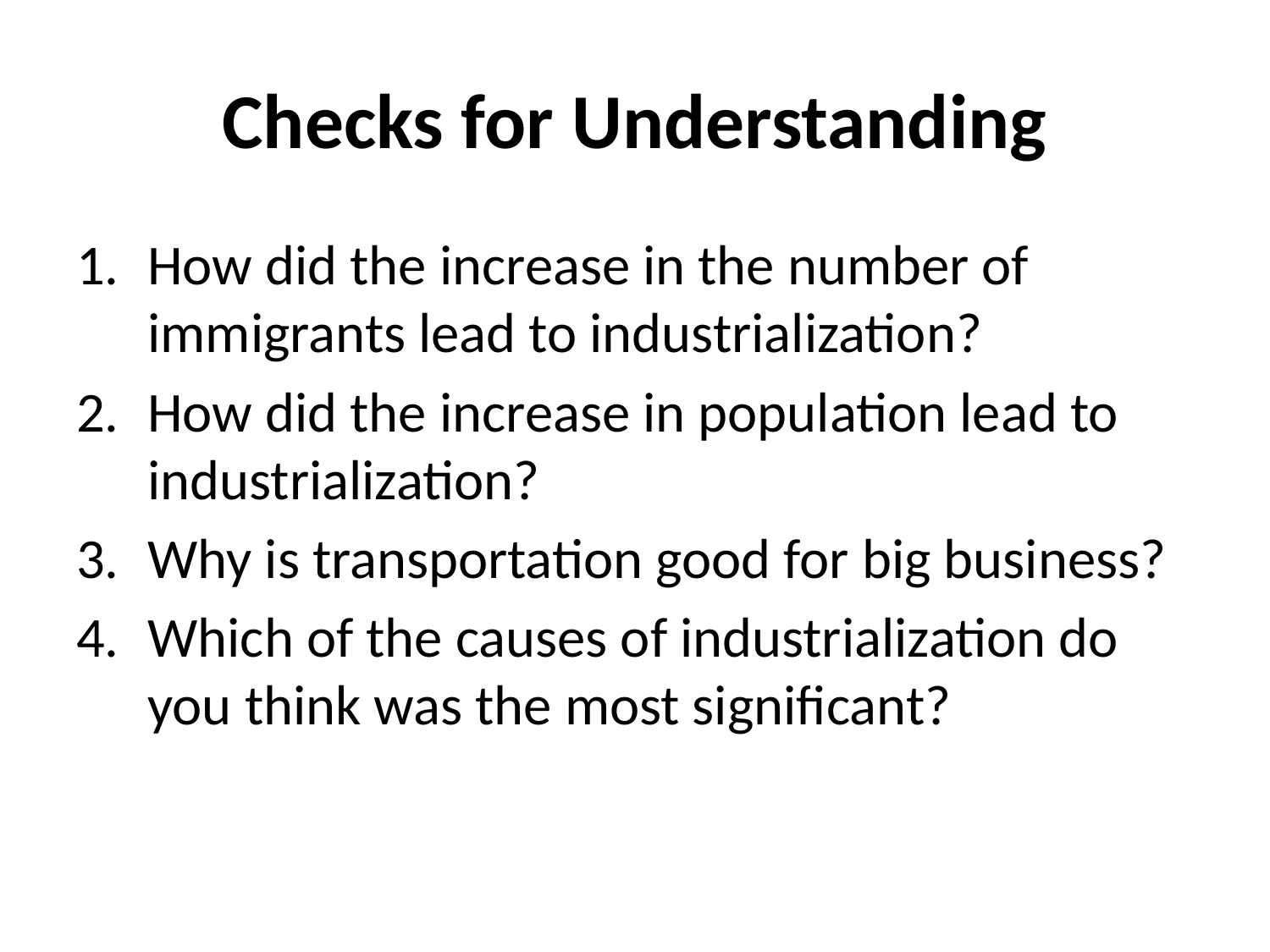

# Checks for Understanding
How did the increase in the number of immigrants lead to industrialization?
How did the increase in population lead to industrialization?
Why is transportation good for big business?
Which of the causes of industrialization do you think was the most significant?